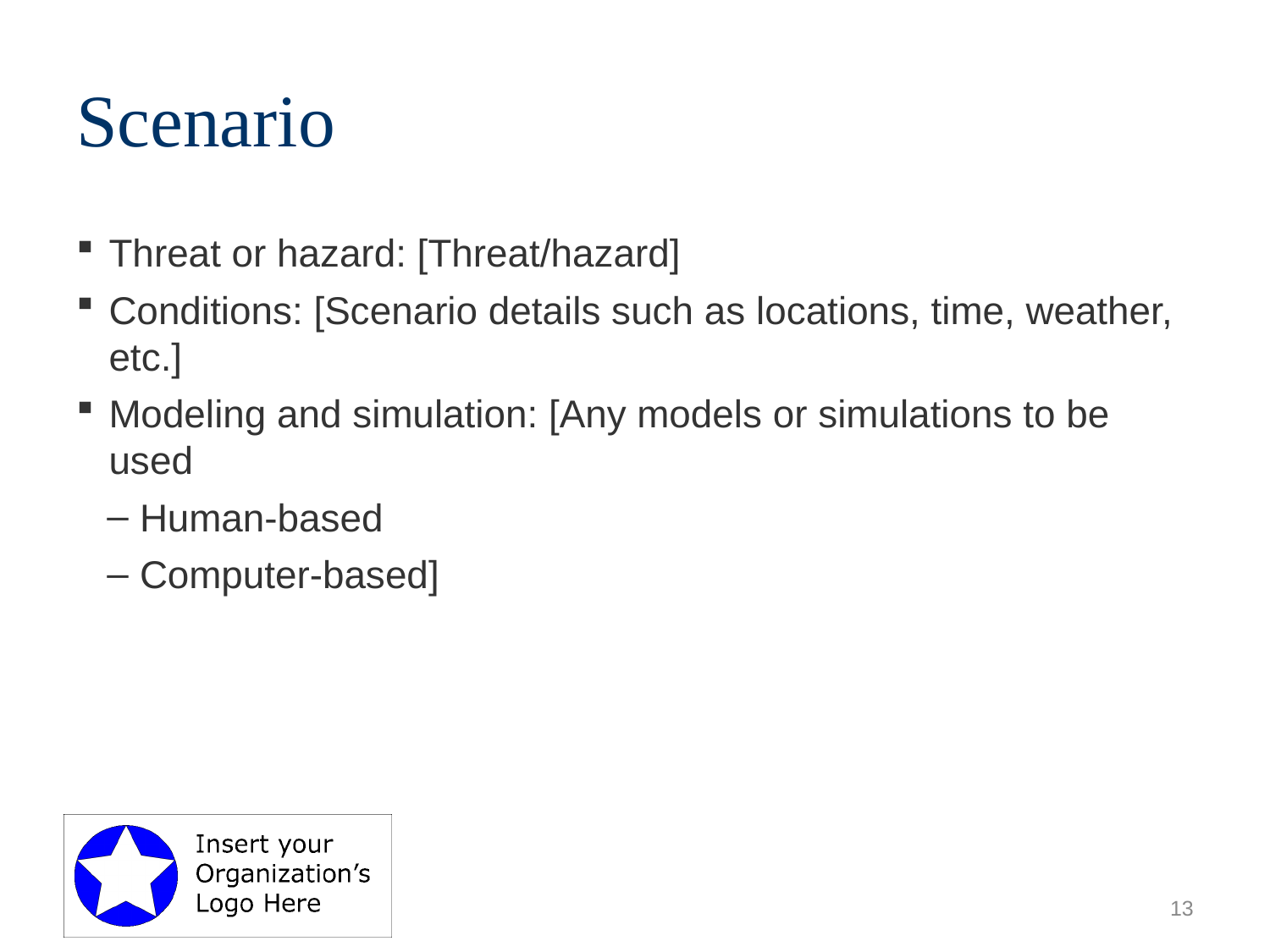

# Scenario
Threat or hazard: [Threat/hazard]
Conditions: [Scenario details such as locations, time, weather, etc.]
Modeling and simulation: [Any models or simulations to be used
Human-based
Computer-based]
13